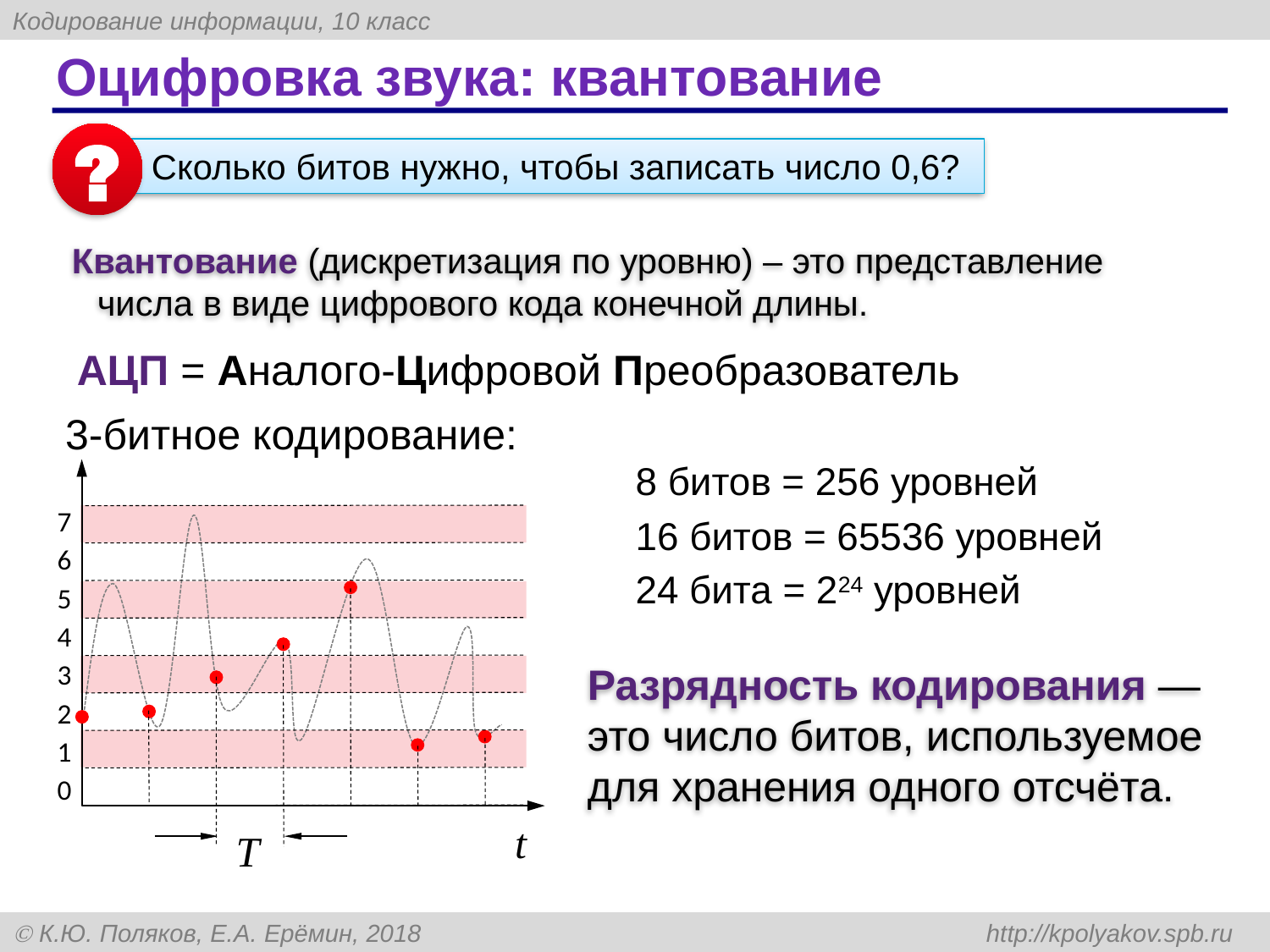

# Оцифровка звука: квантование
?
   Сколько битов нужно, чтобы записать число 0,6?
Квантование (дискретизация по уровню) – это представление числа в виде цифрового кода конечной длины.
АЦП = Аналого-Цифровой Преобразователь
3-битное кодирование:
8 битов = 256 уровней
16 битов = 65536 уровней
24 бита = 224 уровней

7

6

5

4

3

2

1

0
t
T

Разрядность кодирования — это число битов, используемое
для хранения одного отсчёта.